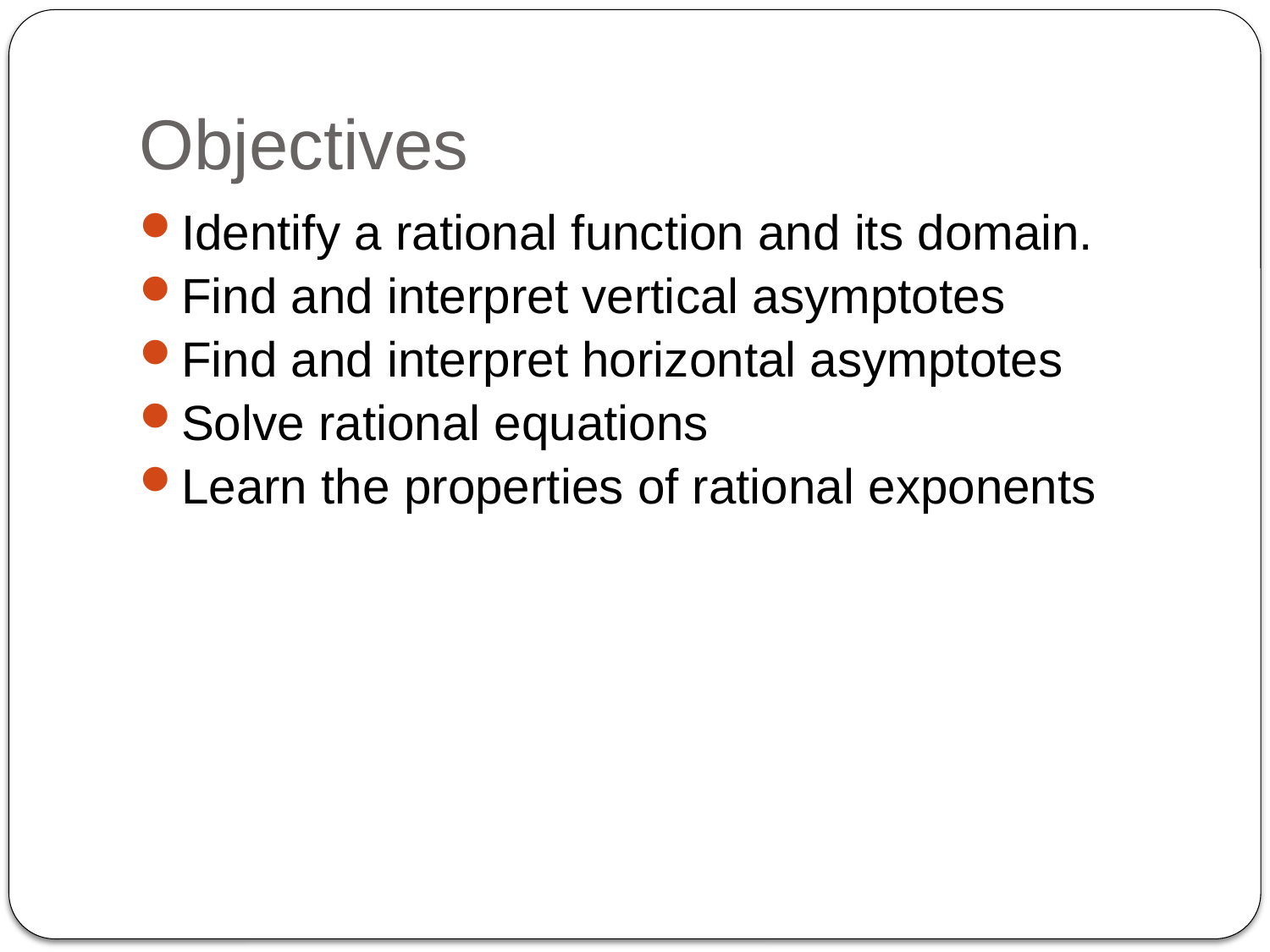

# Objectives
Identify a rational function and its domain.
Find and interpret vertical asymptotes
Find and interpret horizontal asymptotes
Solve rational equations
Learn the properties of rational exponents